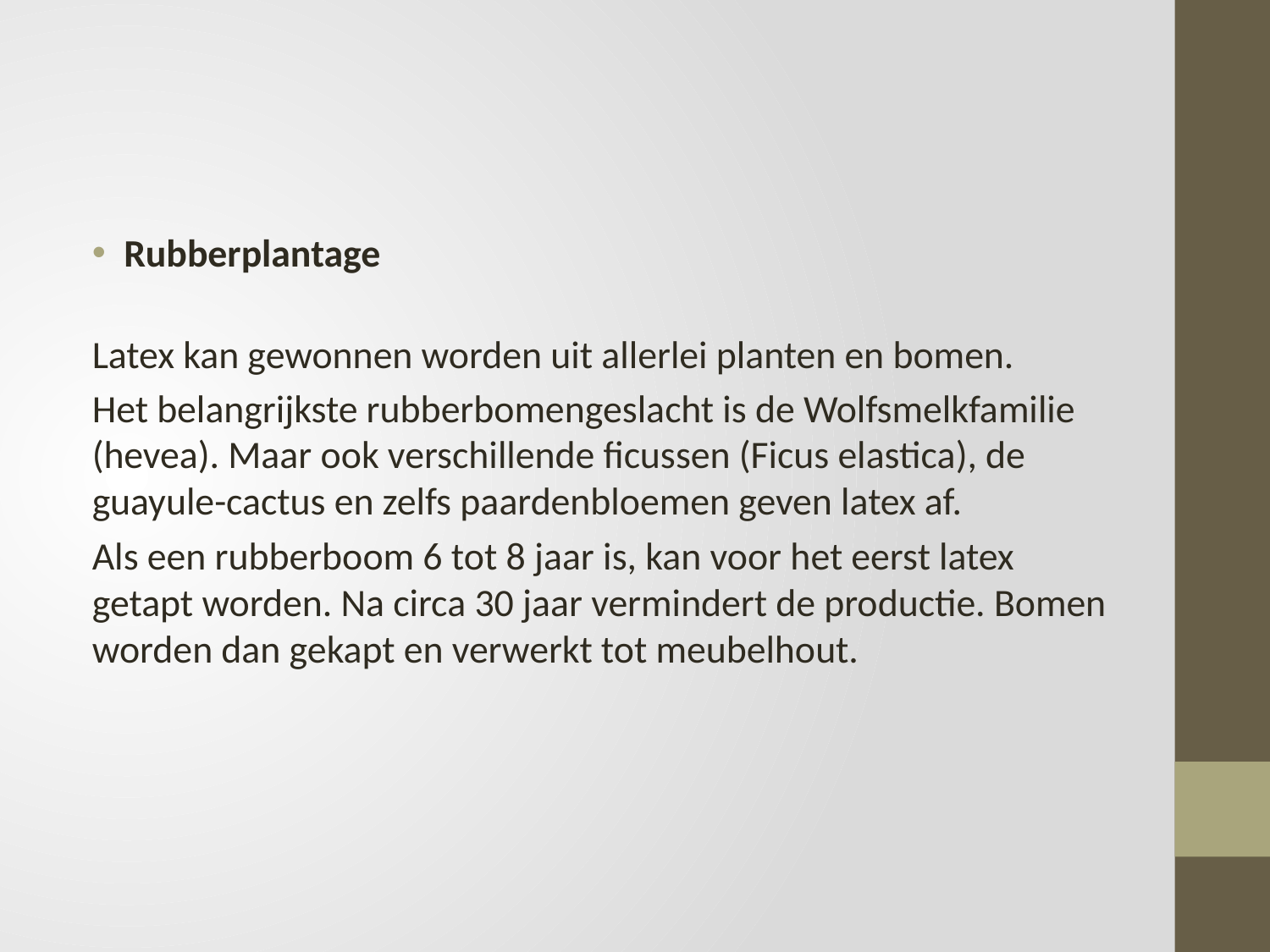

#
Rubberplantage
Latex kan gewonnen worden uit allerlei planten en bomen.
Het belangrijkste rubberbomengeslacht is de Wolfsmelkfamilie (hevea). Maar ook verschillende ficussen (Ficus elastica), de guayule-cactus en zelfs paardenbloemen geven latex af.
Als een rubberboom 6 tot 8 jaar is, kan voor het eerst latex getapt worden. Na circa 30 jaar vermindert de productie. Bomen worden dan gekapt en verwerkt tot meubelhout.